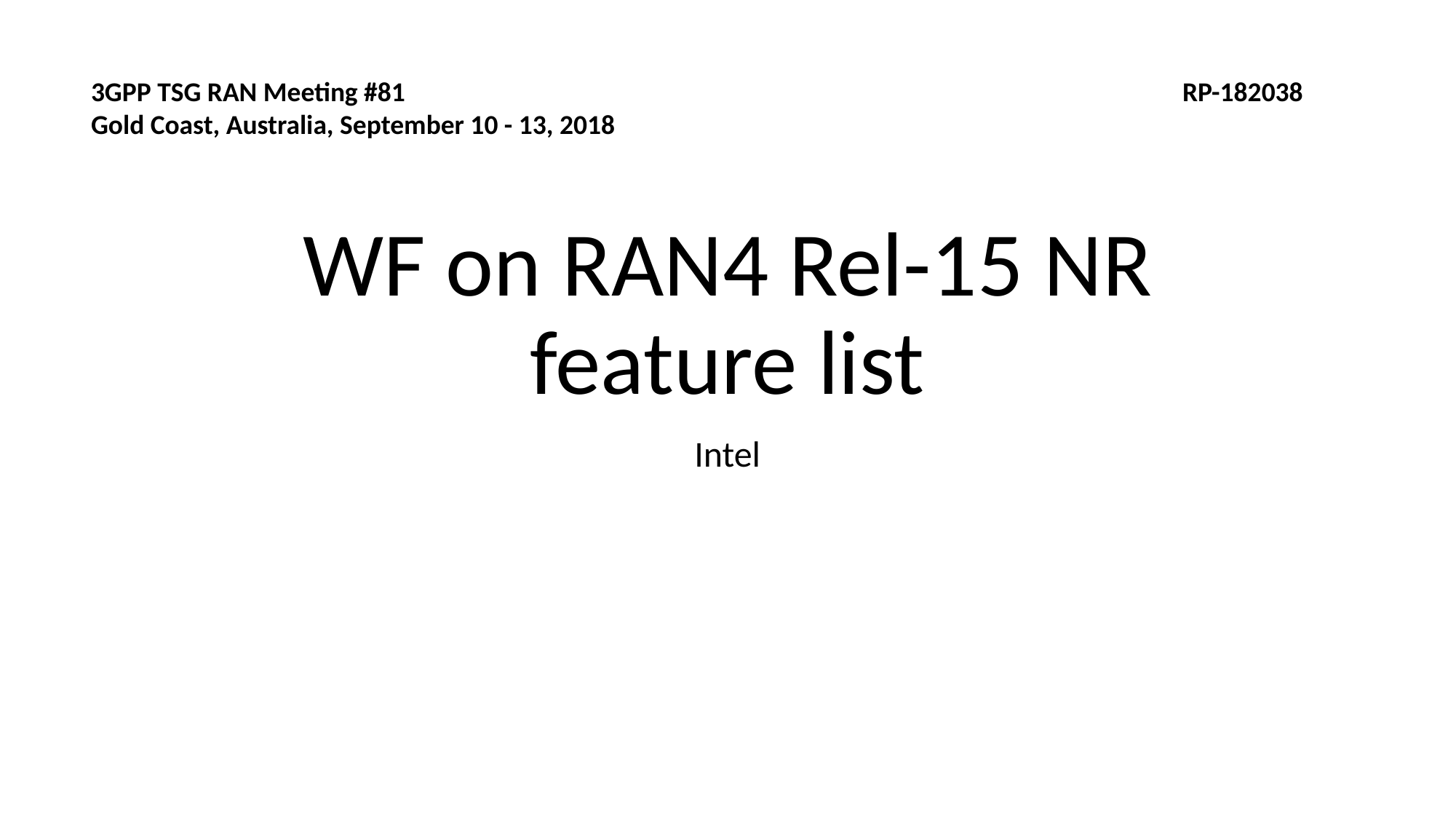

3GPP TSG RAN Meeting #81					                                               	RP-182038
Gold Coast, Australia, September 10 - 13, 2018
# WF on RAN4 Rel-15 NR feature list
Intel